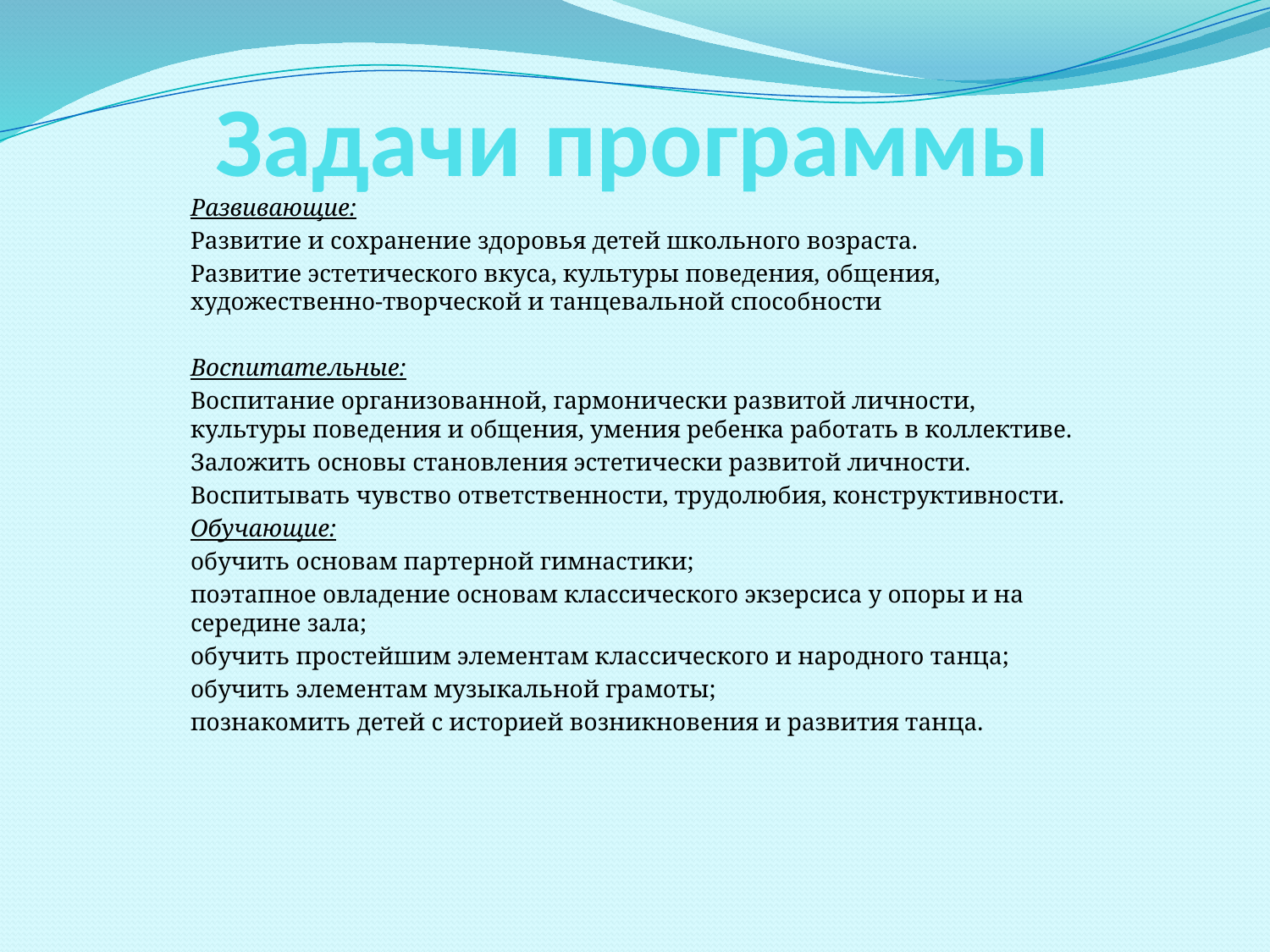

# Задачи программы
Развивающие:
Развитие и сохранение здоровья детей школьного возраста.
Развитие эстетического вкуса, культуры поведения, общения, художественно-творческой и танцевальной способности

Воспитательные:
Воспитание организованной, гармонически развитой личности, культуры поведения и общения, умения ребенка работать в коллективе.
Заложить основы становления эстетически развитой личности.
Воспитывать чувство ответственности, трудолюбия, конструктивности.
Обучающие:
обучить основам партерной гимнастики;
поэтапное овладение основам классического экзерсиса у опоры и на середине зала;
обучить простейшим элементам классического и народного танца;
обучить элементам музыкальной грамоты;
познакомить детей с историей возникновения и развития танца.